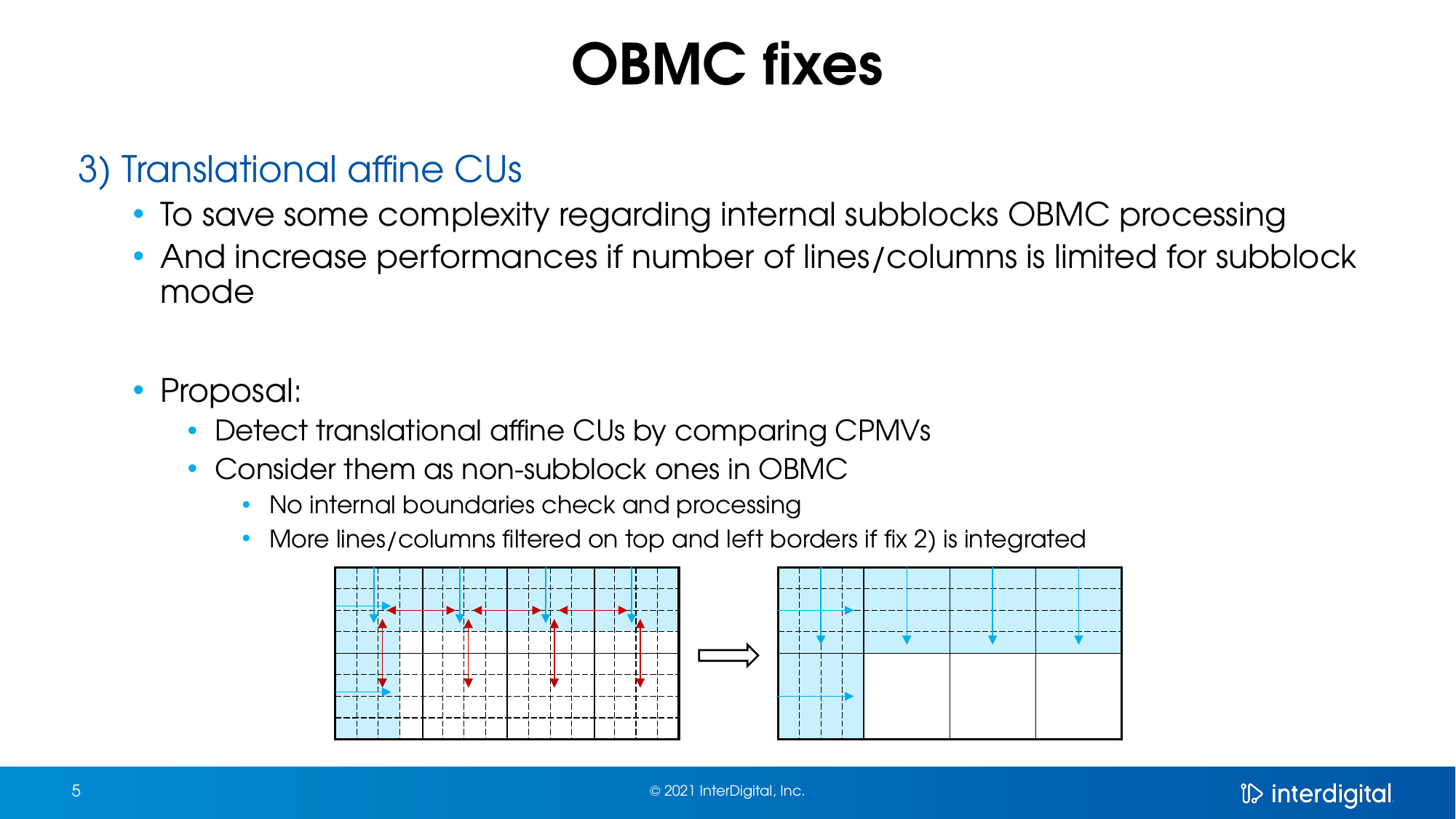

# OBMC fixes
3) Translational affine CUs
To save some complexity regarding internal subblocks OBMC processing
And increase performances if number of lines/columns is limited for subblock mode

Proposal:
Detect translational affine CUs by comparing CPMVs
Consider them as non-subblock ones in OBMC
No internal boundaries check and processing
More lines/columns filtered on top and left borders if fix 2) is integrated

5
© 2021 InterDigital, Inc.